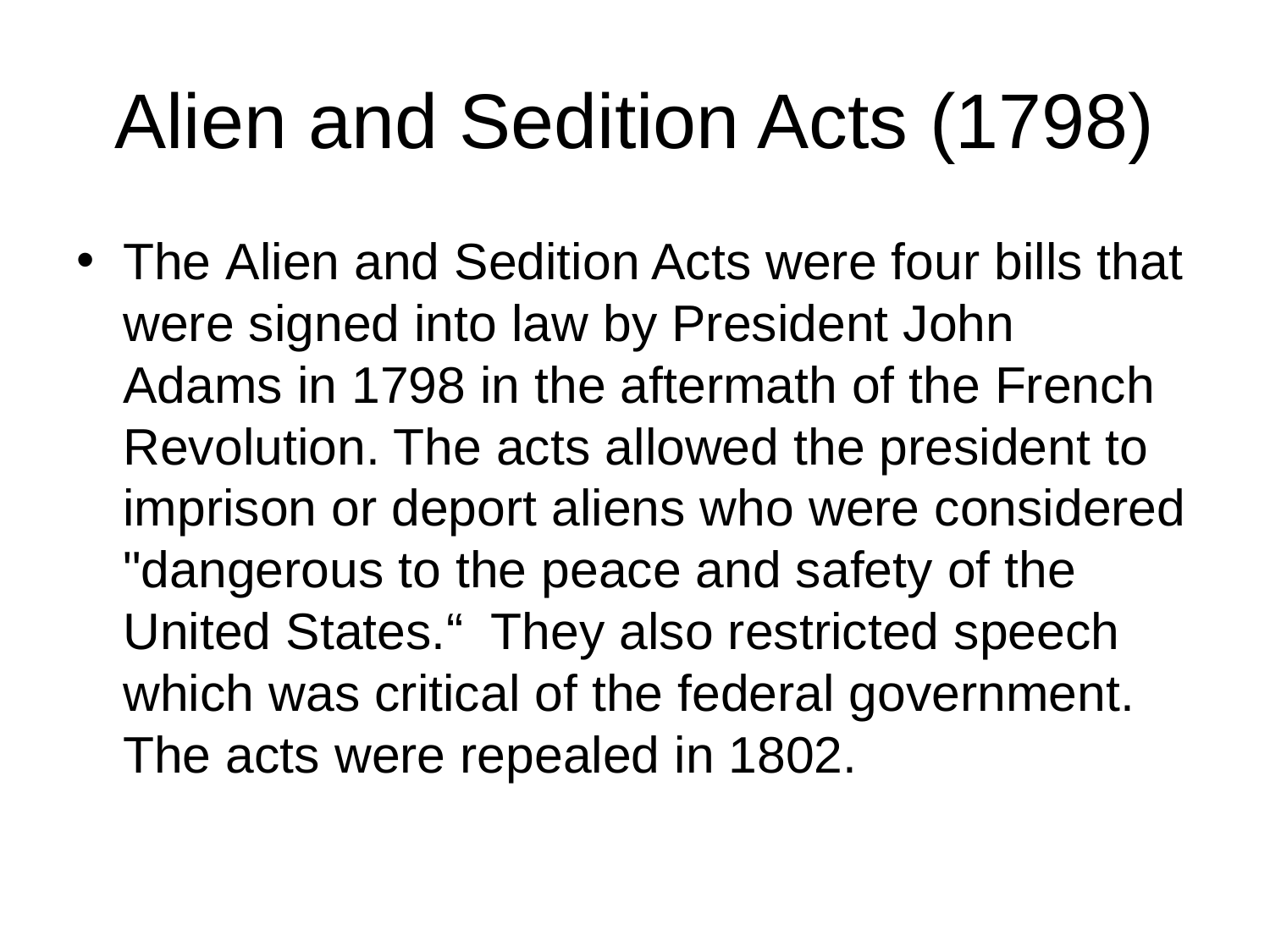

# Alien and Sedition Acts (1798)
The Alien and Sedition Acts were four bills that were signed into law by President John Adams in 1798 in the aftermath of the French Revolution. The acts allowed the president to imprison or deport aliens who were considered "dangerous to the peace and safety of the United States.“  They also restricted speech which was critical of the federal government. The acts were repealed in 1802.